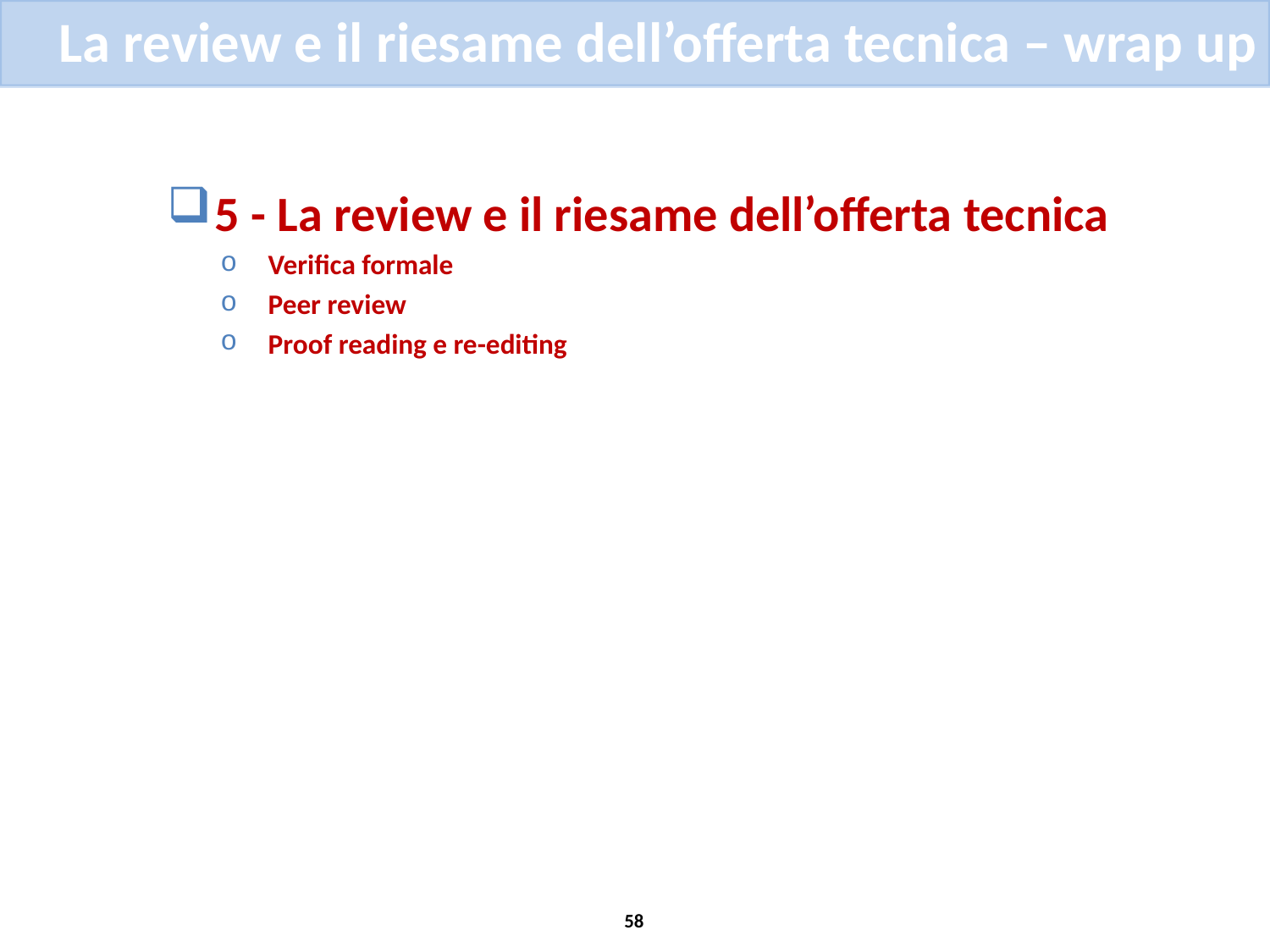

La review e il riesame dell’offerta tecnica – wrap up
5 - La review e il riesame dell’offerta tecnica
Verifica formale
Peer review
Proof reading e re-editing
58